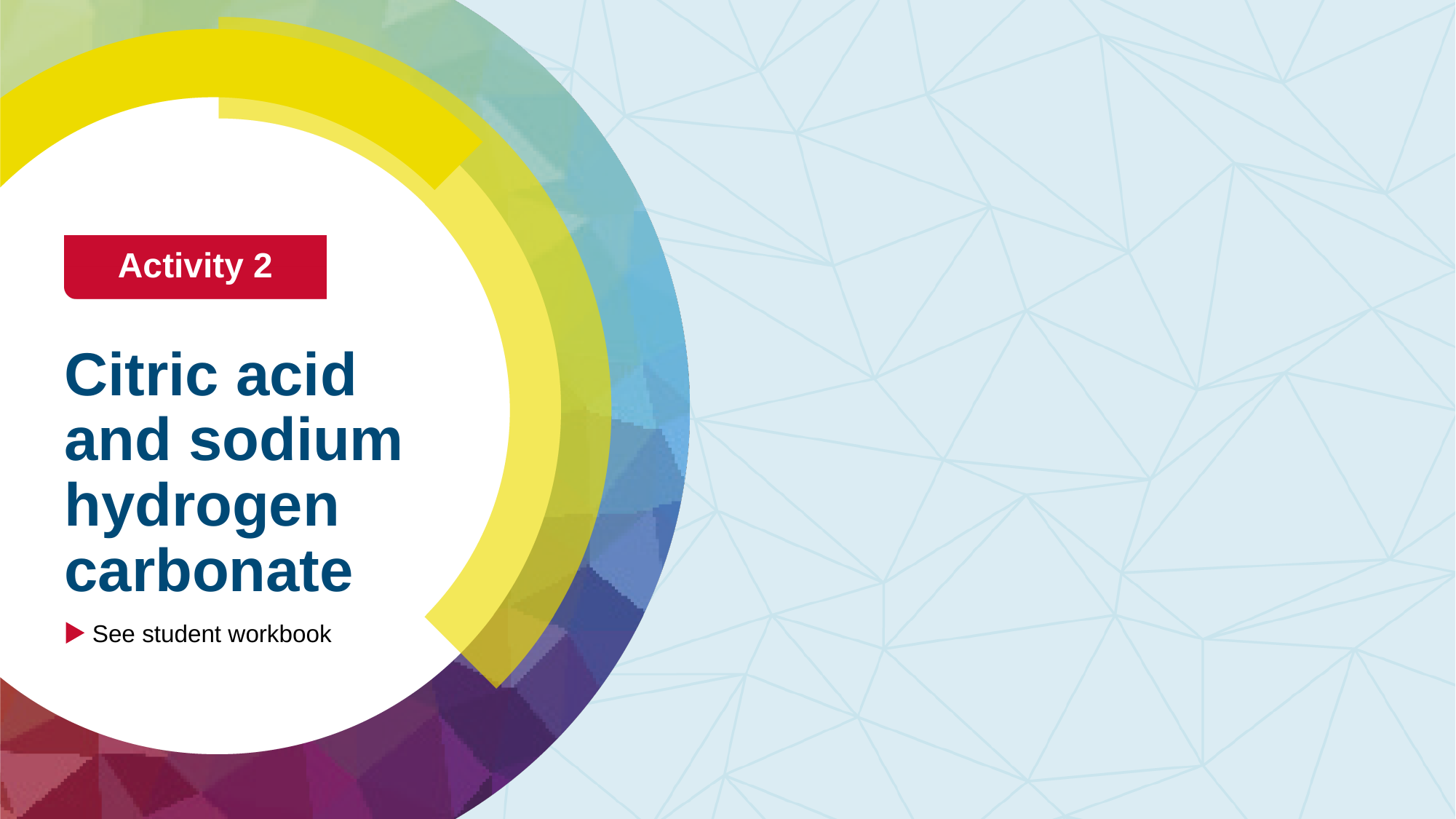

Activity 2
# Citric acid and sodium hydrogen carbonate
See student workbook